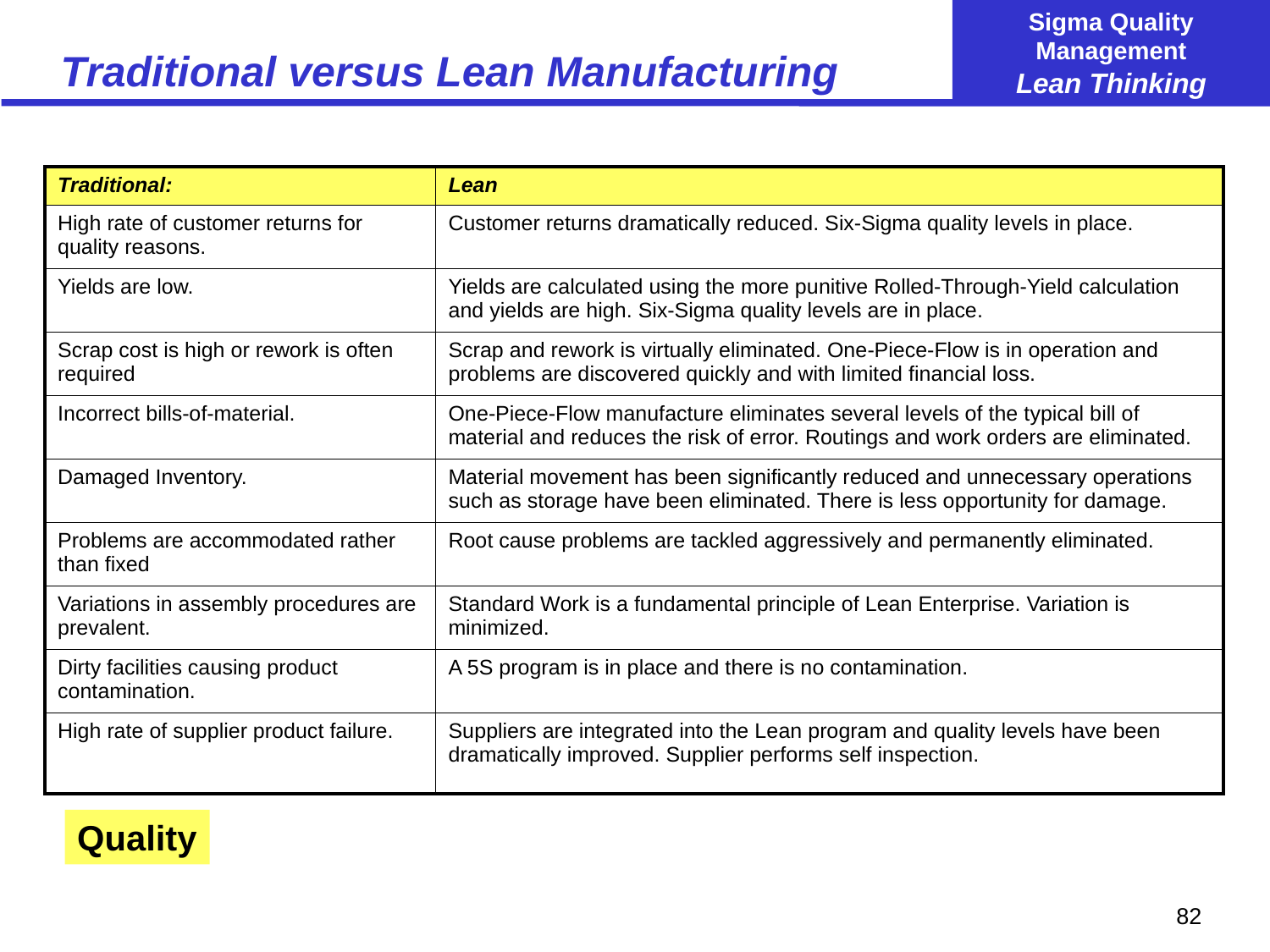

# Traditional versus Lean Manufacturing
| Traditional: | Lean |
| --- | --- |
| High rate of customer returns for quality reasons. | Customer returns dramatically reduced. Six-Sigma quality levels in place. |
| Yields are low. | Yields are calculated using the more punitive Rolled-Through-Yield calculation and yields are high. Six-Sigma quality levels are in place. |
| Scrap cost is high or rework is often required | Scrap and rework is virtually eliminated. One-Piece-Flow is in operation and problems are discovered quickly and with limited financial loss. |
| Incorrect bills-of-material. | One-Piece-Flow manufacture eliminates several levels of the typical bill of material and reduces the risk of error. Routings and work orders are eliminated. |
| Damaged Inventory. | Material movement has been significantly reduced and unnecessary operations such as storage have been eliminated. There is less opportunity for damage. |
| Problems are accommodated rather than fixed | Root cause problems are tackled aggressively and permanently eliminated. |
| Variations in assembly procedures are prevalent. | Standard Work is a fundamental principle of Lean Enterprise. Variation is minimized. |
| Dirty facilities causing product contamination. | A 5S program is in place and there is no contamination. |
| High rate of supplier product failure. | Suppliers are integrated into the Lean program and quality levels have been dramatically improved. Supplier performs self inspection. |
Quality